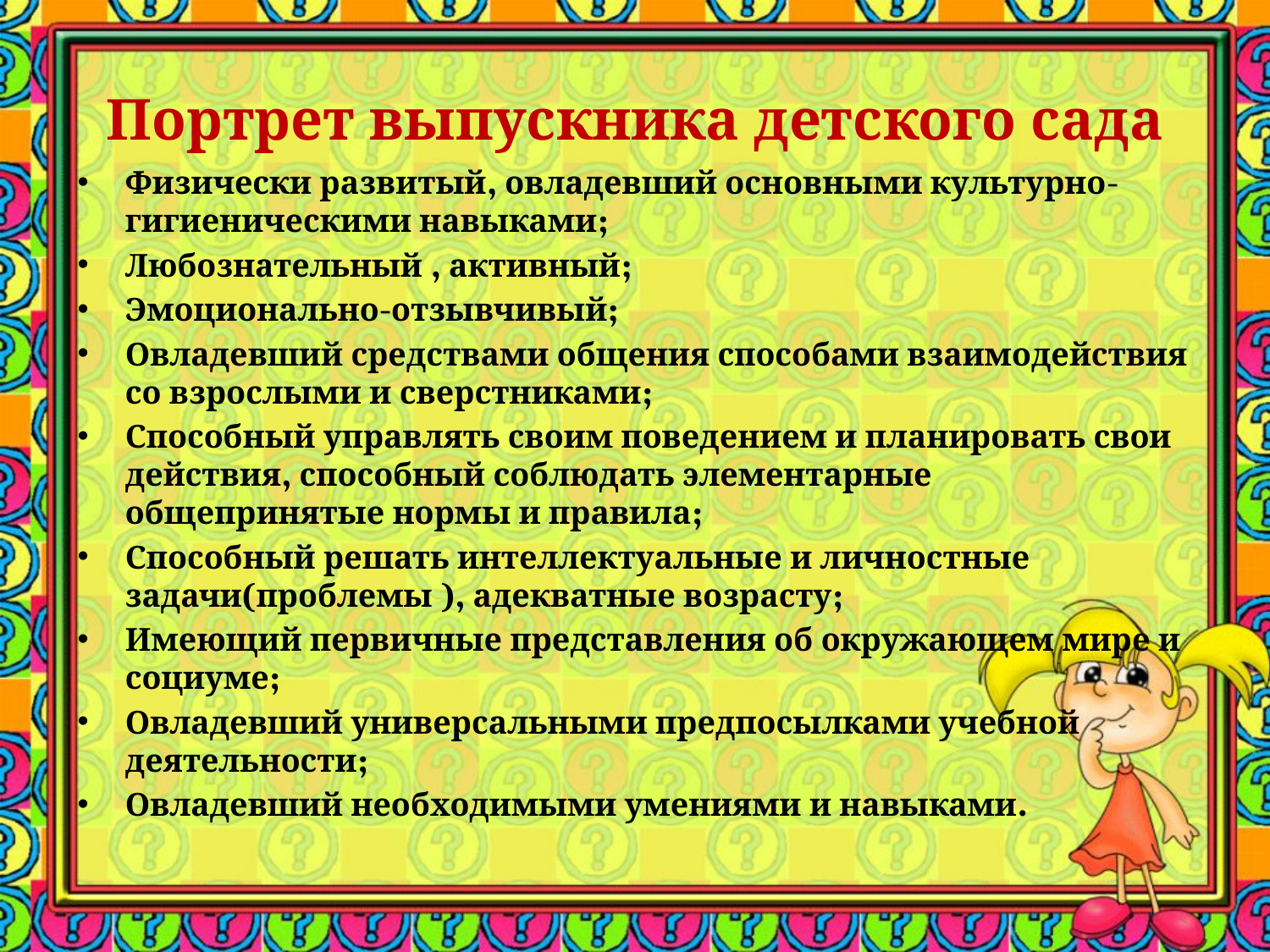

# Портрет выпускника детского сада
Физически развитый, овладевший основными культурно-гигиеническими навыками;
Любознательный , активный;
Эмоционально-отзывчивый;
Овладевший средствами общения способами взаимодействия со взрослыми и сверстниками;
Способный управлять своим поведением и планировать свои действия, способный соблюдать элементарные общепринятые нормы и правила;
Способный решать интеллектуальные и личностные задачи(проблемы ), адекватные возрасту;
Имеющий первичные представления об окружающем мире и социуме;
Овладевший универсальными предпосылками учебной деятельности;
Овладевший необходимыми умениями и навыками.